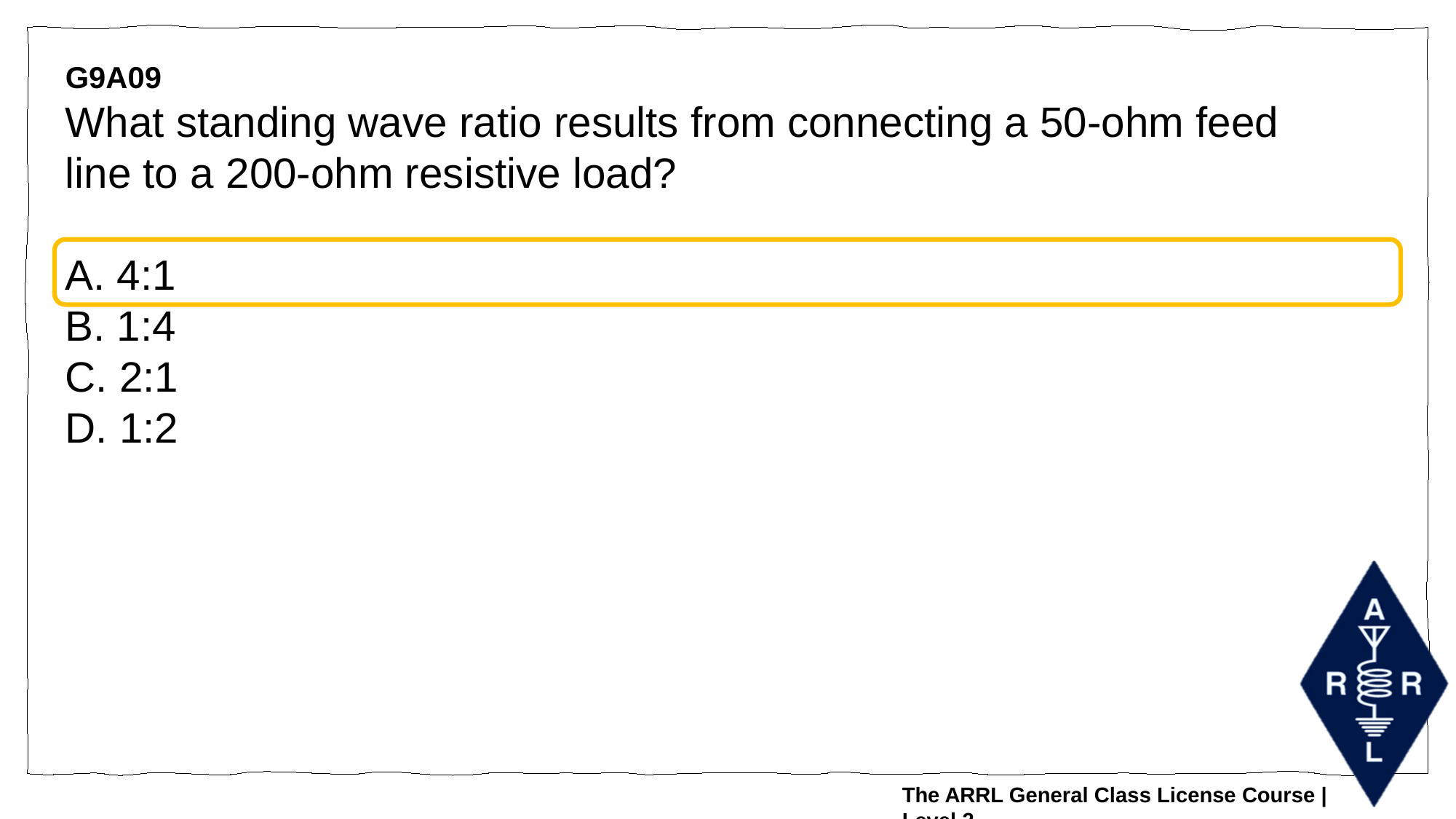

G9A09
What standing wave ratio results from connecting a 50-ohm feed line to a 200-ohm resistive load?

A. 4:1
B. 1:4
C. 2:1
D. 1:2